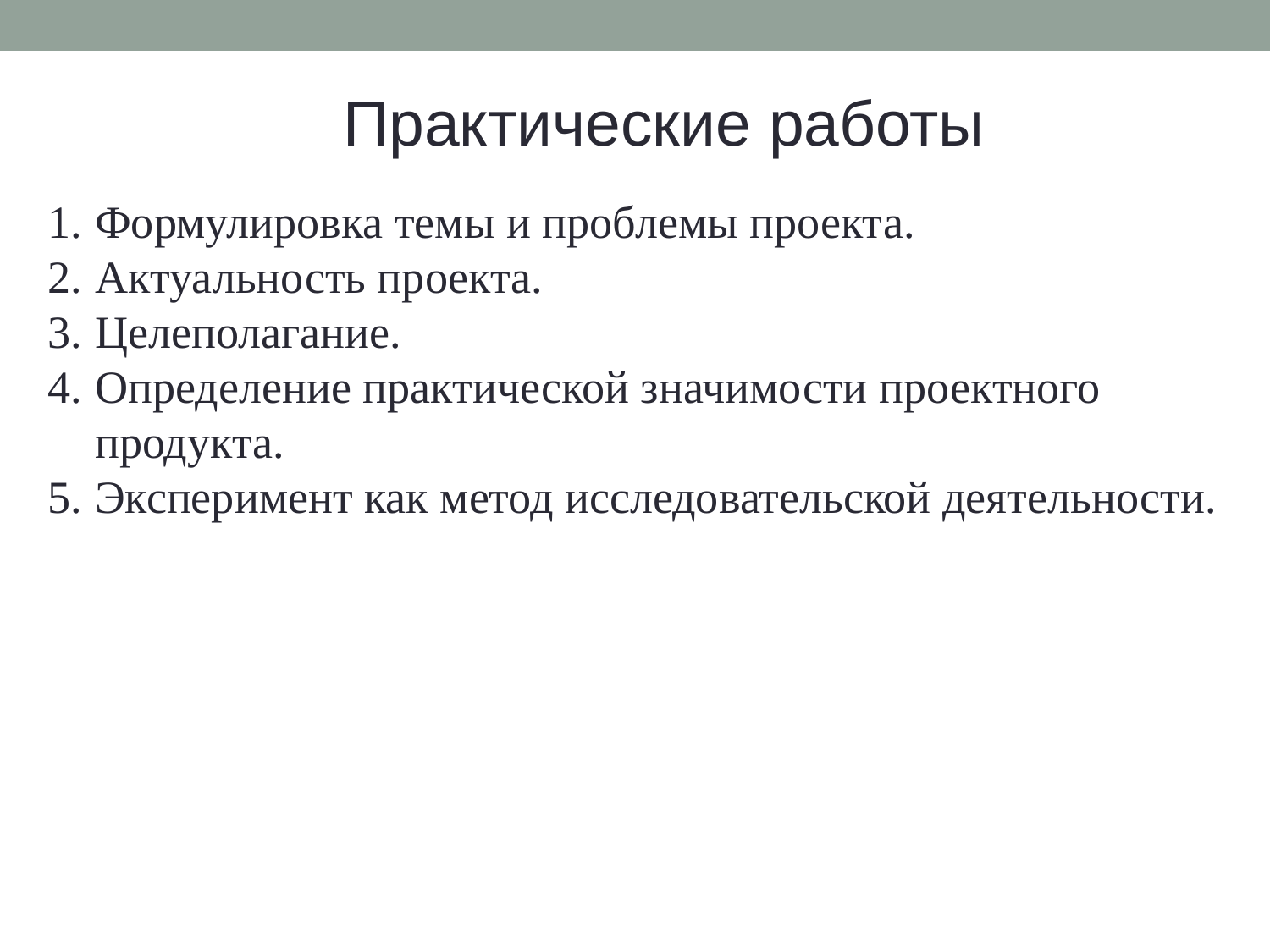

Практические работы
Формулировка темы и проблемы проекта.
Актуальность проекта.
Целеполагание.
Определение практической значимости проектного продукта.
Эксперимент как метод исследовательской деятельности.